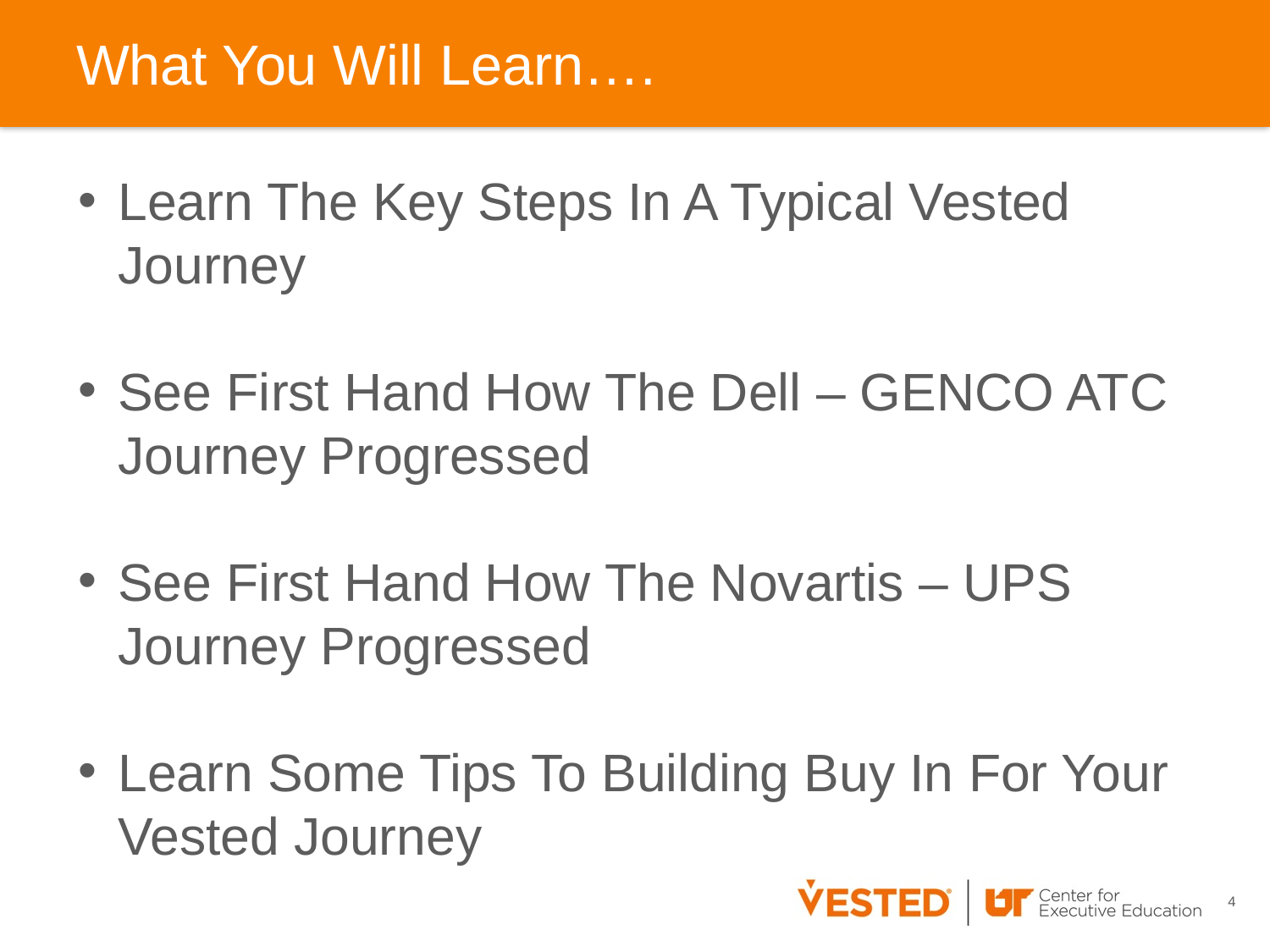

# What You Will Learn….
Learn The Key Steps In A Typical Vested Journey

See First Hand How The Dell – GENCO ATC Journey Progressed

See First Hand How The Novartis – UPS Journey Progressed

Learn Some Tips To Building Buy In For Your Vested Journey

4